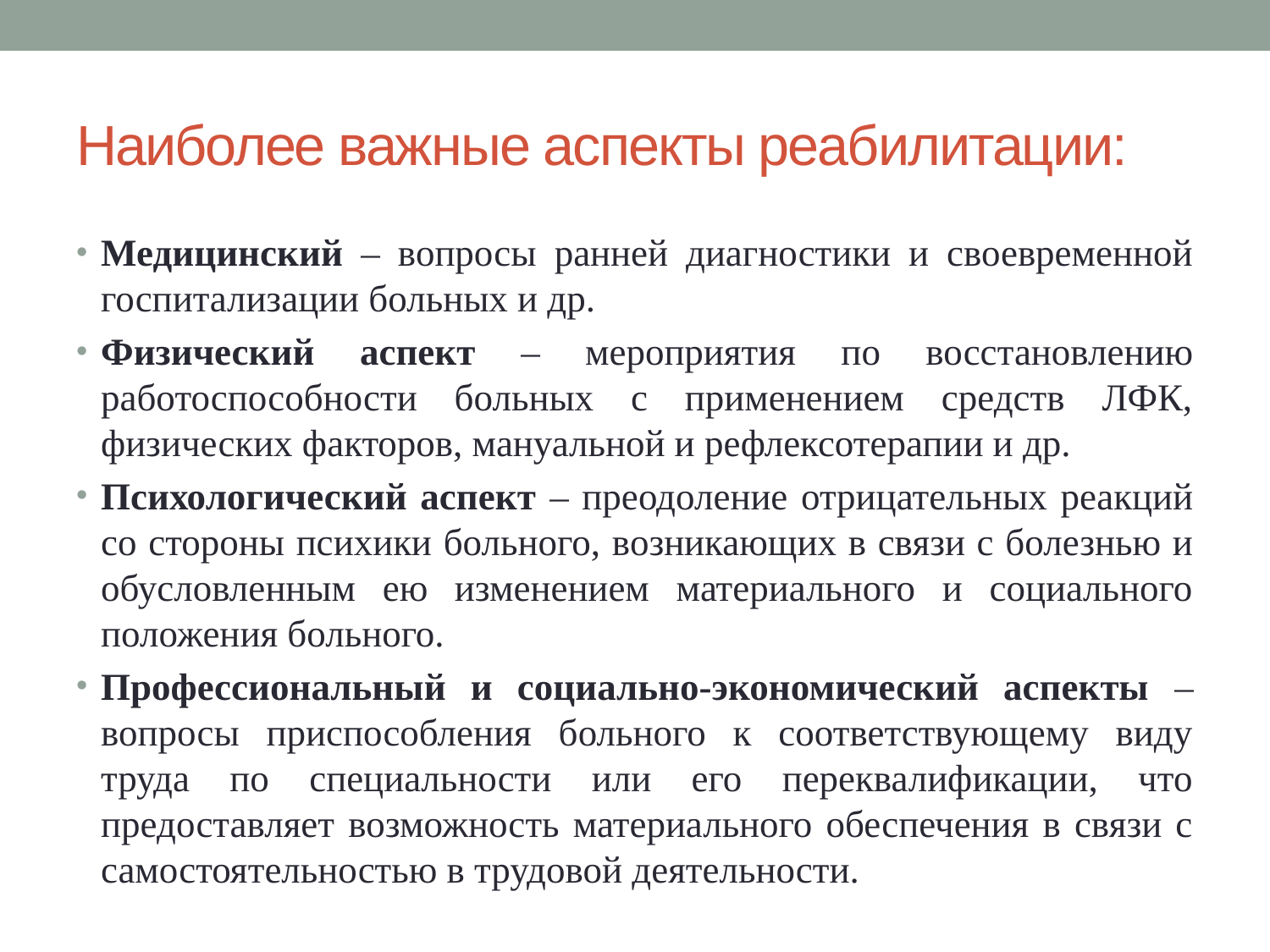

# Наиболее важные аспекты реабилитации:
Медицинский – вопросы ранней диагностики и своевременной госпитализации больных и др.
Физический аспект – мероприятия по восстановлению работоспособности больных с применением средств ЛФК, физических факторов, мануальной и рефлексотерапии и др.
Психологический аспект – преодоление отрицательных реакций со стороны психики больного, возникающих в связи с болезнью и обусловленным ею изменением материального и социального положения больного.
Профессиональный и социально-экономический аспекты – вопросы приспособления больного к соответствующему виду труда по специальности или его переквалификации, что предоставляет возможность материального обеспечения в связи с самостоятельностью в трудовой деятельности.